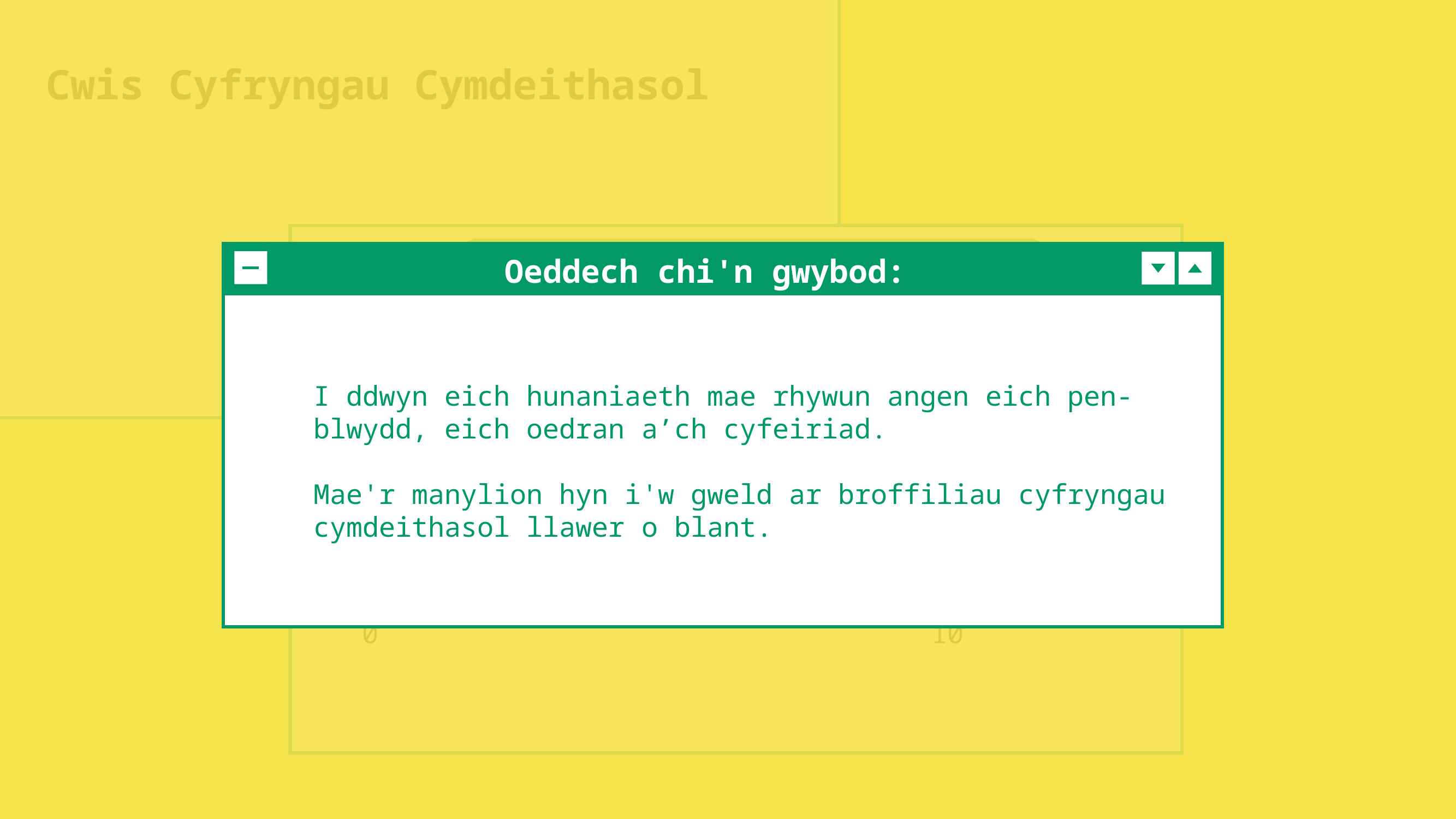

Cwis Cyfryngau Cymdeithasol

Cwestiwn:
Yn eich barn chi, pa mor bwysig yw preifatrwydd data i bobl ifanc gyffredin yn y DU?
0
10

Oeddech chi'n gwybod:

I ddwyn eich hunaniaeth mae rhywun angen eich pen-blwydd, eich oedran a’ch cyfeiriad.

Mae'r manylion hyn i'w gweld ar broffiliau cyfryngau cymdeithasol llawer o blant.